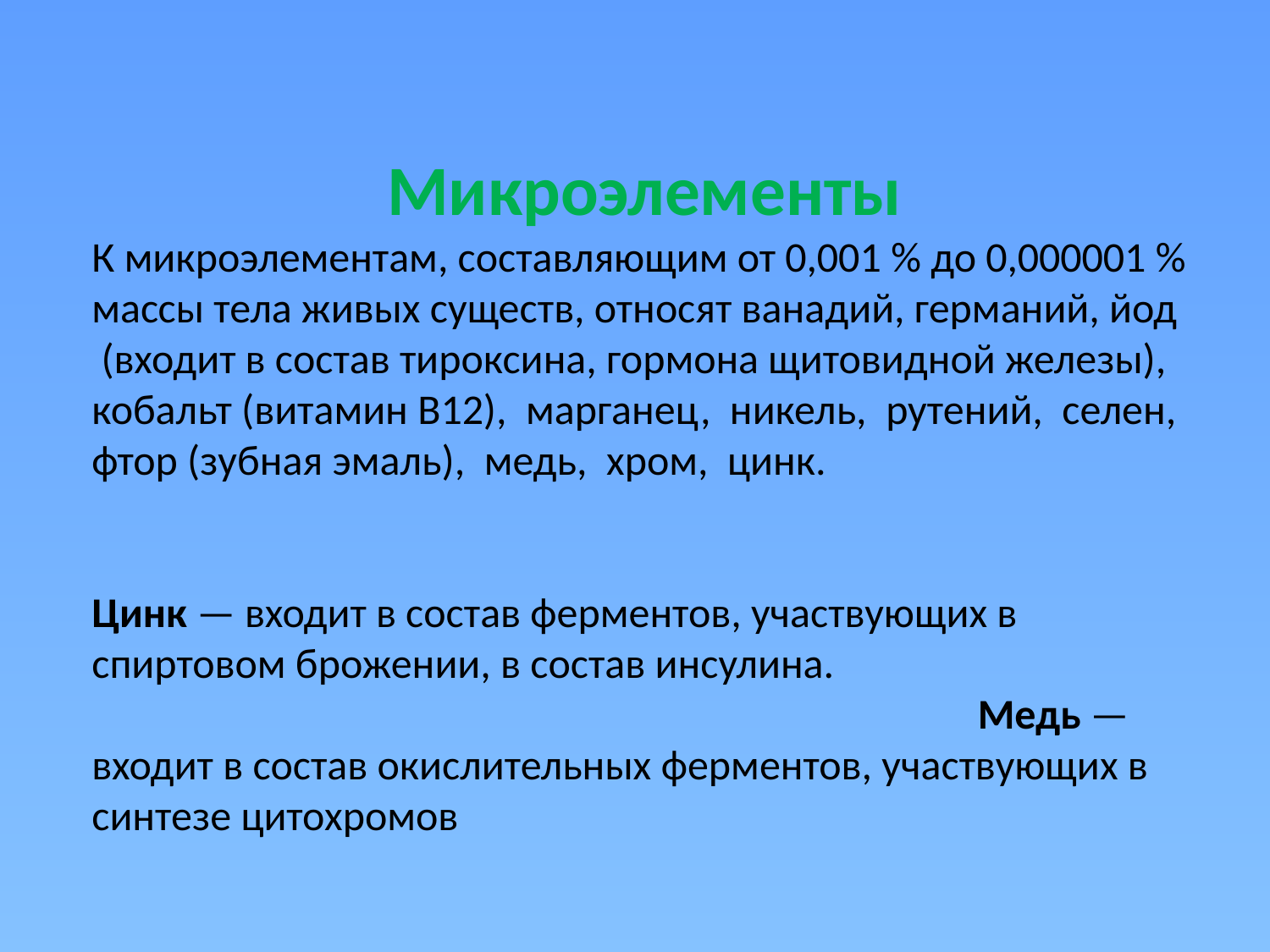

Микроэлементы
К микроэлементам, составляющим от 0,001 % до 0,000001 % массы тела живых существ, относят ванадий, германий, йод   (входит в состав тироксина, гормона щитовидной железы), кобальт (витамин В12),  марганец,  никель,  рутений,  селен,  фтор (зубная эмаль),  медь,  хром,  цинк.

Цинк — входит в состав ферментов, участвующих в спиртовом брожении, в состав инсулина.                                                                                                                                   Медь — входит в состав окислительных ферментов, участвующих в синтезе цитохромов